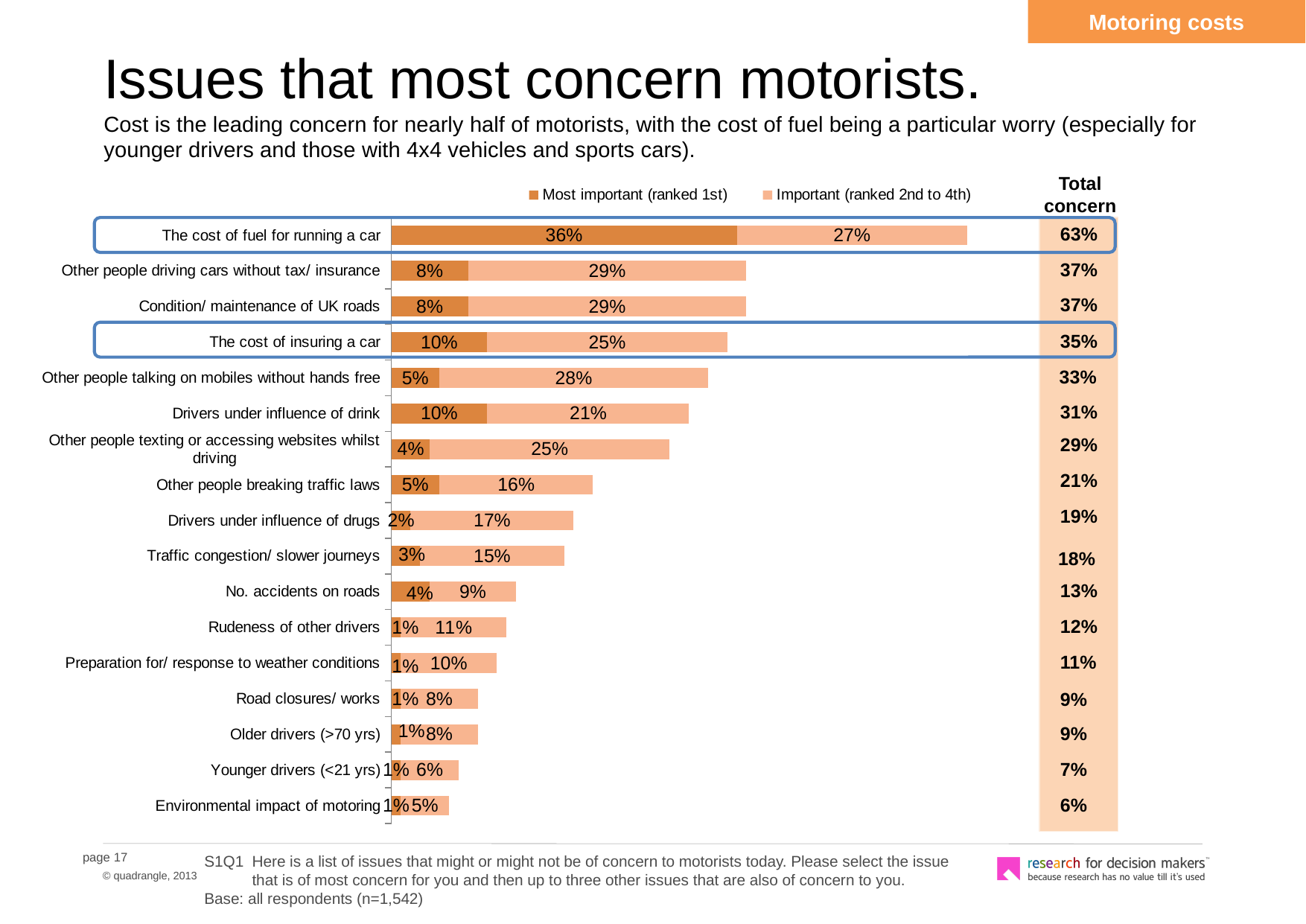

Motoring costs
# Issues that most concern motorists. Cost is the leading concern for nearly half of motorists, with the cost of fuel being a particular worry (especially for younger drivers and those with 4x4 vehicles and sports cars).

### Chart

| Category | Most important (ranked 1st) | Important (ranked 2nd to 4th) |
|---|---|---|
| The cost of fuel for running a car | 0.3600000000000003 | 0.27 |
| Other people driving cars without tax/ insurance | 0.08000000000000004 | 0.2900000000000003 |
| Condition/ maintenance of UK roads | 0.08000000000000004 | 0.2900000000000003 |
| The cost of insuring a car | 0.1 | 0.25 |
| Other people talking on mobiles without hands free | 0.05 | 0.2800000000000001 |
| Drivers under influence of drink | 0.1 | 0.21000000000000016 |
| Other people texting or accessing websites whilst driving | 0.04000000000000002 | 0.25 |
| Other people breaking traffic laws | 0.05 | 0.16 |
| Drivers under influence of drugs | 0.02000000000000001 | 0.17 |
| Traffic congestion/ slower journeys | 0.030000000000000002 | 0.15000000000000016 |
| No. accidents on roads | 0.04000000000000002 | 0.09000000000000002 |
| Rudeness of other drivers | 0.010000000000000005 | 0.11 |
| Preparation for/ response to weather conditions | 0.010000000000000005 | 0.1 |
| Road closures/ works | 0.010000000000000005 | 0.08000000000000004 |
| Older drivers (>70 yrs) | 0.010000000000000005 | 0.08000000000000004 |
| Younger drivers (<21 yrs) | 0.010000000000000005 | 0.06000000000000003 |
| Environmental impact of motoring | 0.010000000000000005 | 0.05 |
Total concern
63%

37%
37%

35%
33%
31%
29%
21%
19%
18%
13%
12%
11%
9%
9%
7%
6%
S1Q1	Here is a list of issues that might or might not be of concern to motorists today. Please select the issue that is of most concern for you and then up to three other issues that are also of concern to you.
Base: all respondents (n=1,542)